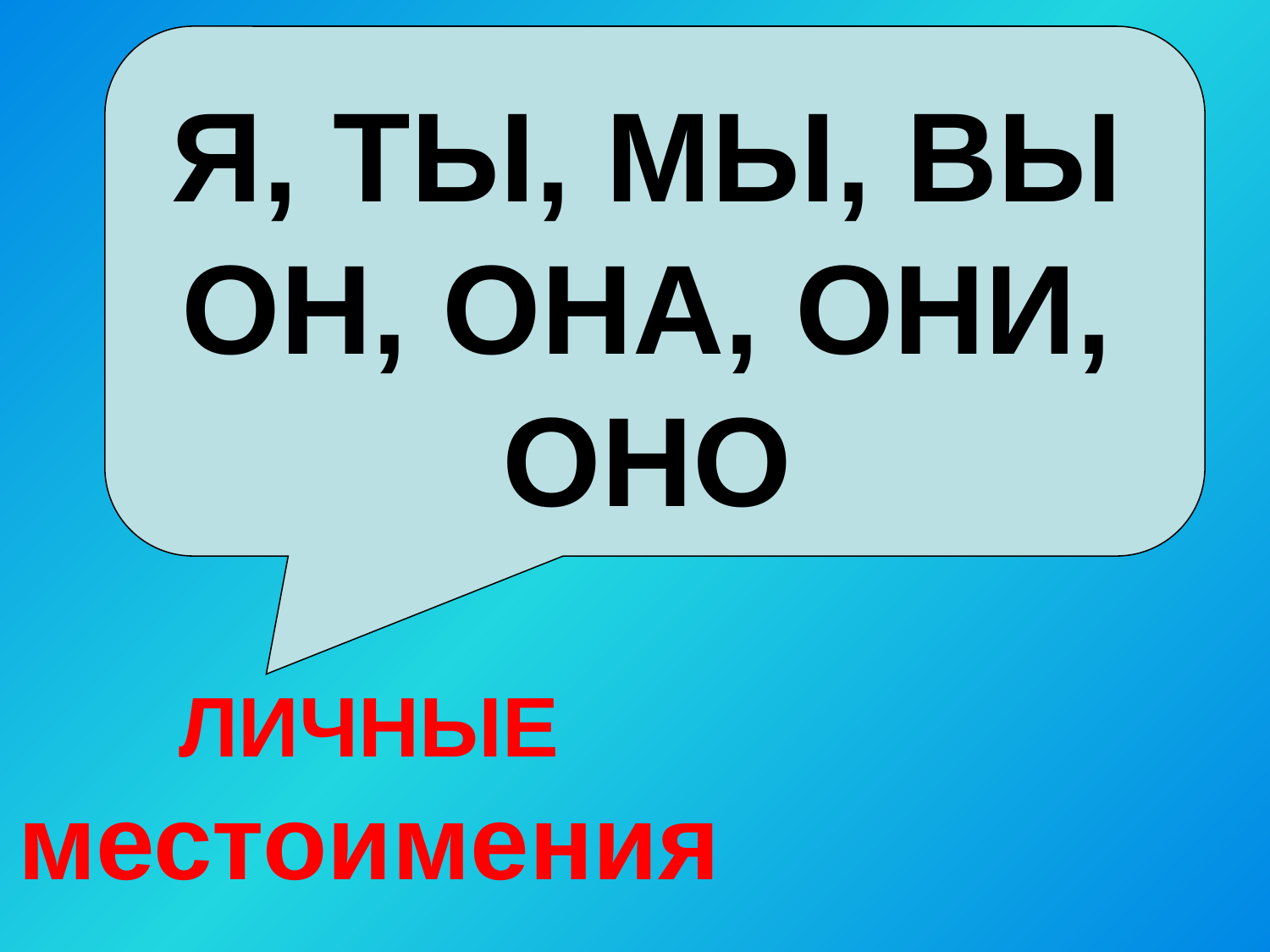

# Я, ТЫ, МЫ, ВЫ ОН, ОНА, ОНИ, ОНО

ЛИЧНЫЕ местоимения